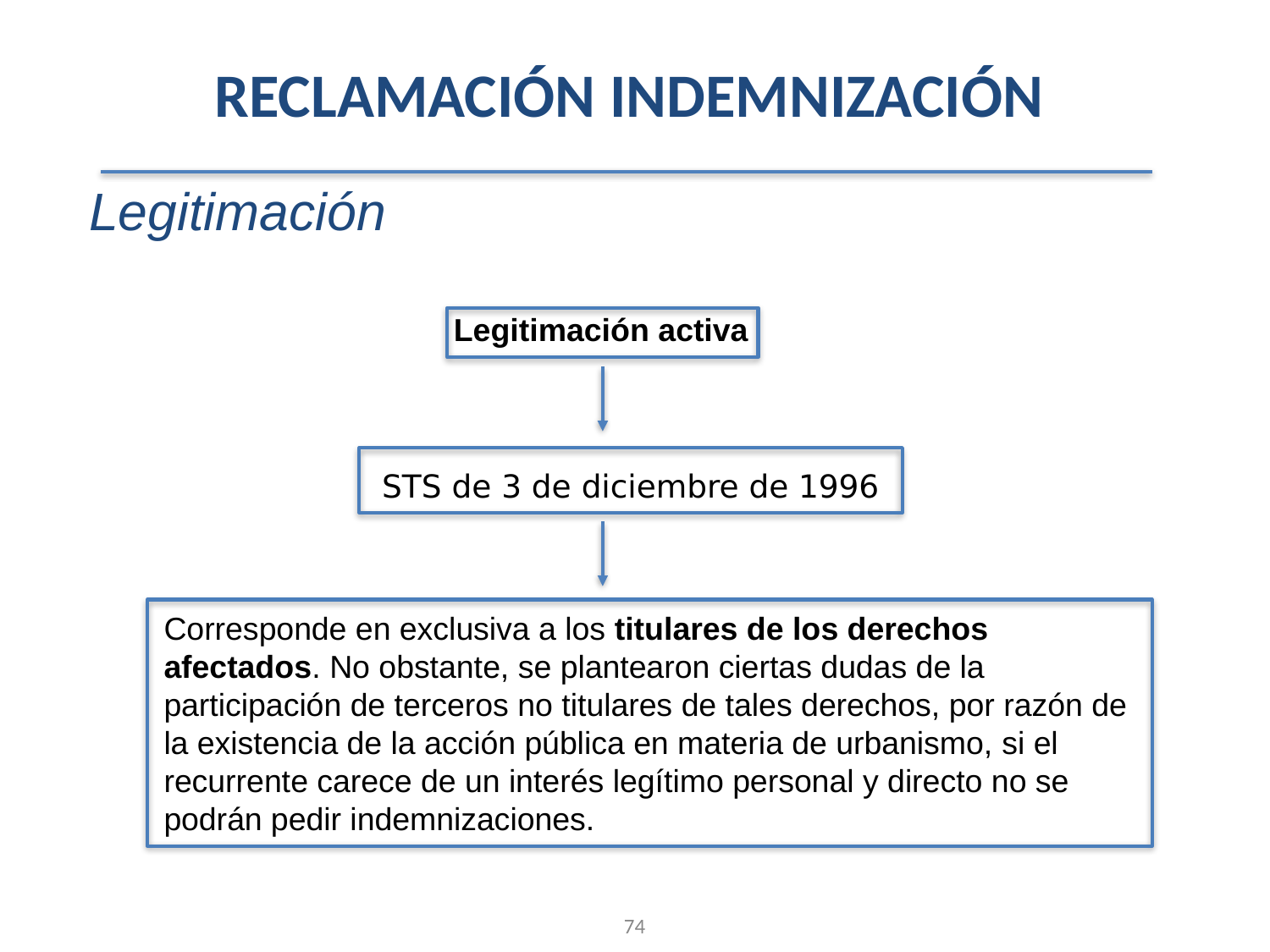

RECLAMACIÓN INDEMNIZACIÓN
Legitimación

Legitimación activa

STS de 3 de diciembre de 1996

Corresponde en exclusiva a los titulares de los derechos afectados. No obstante, se plantearon ciertas dudas de la participación de terceros no titulares de tales derechos, por razón de la existencia de la acción pública en materia de urbanismo, si el recurrente carece de un interés legítimo personal y directo no se podrán pedir indemnizaciones.
74